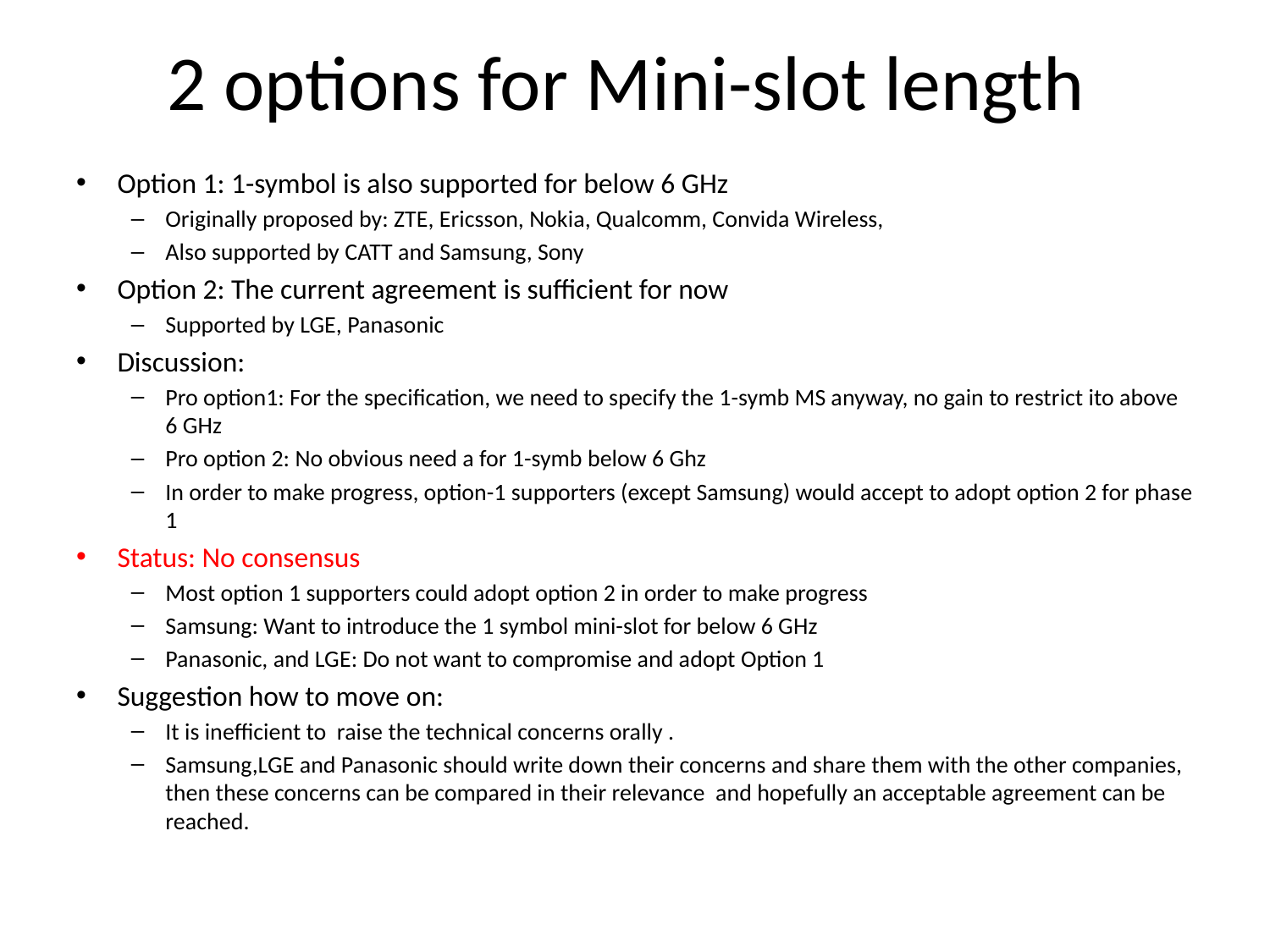

# 2 options for Mini-slot length
Option 1: 1-symbol is also supported for below 6 GHz
Originally proposed by: ZTE, Ericsson, Nokia, Qualcomm, Convida Wireless,
Also supported by CATT and Samsung, Sony
Option 2: The current agreement is sufficient for now
Supported by LGE, Panasonic
Discussion:
Pro option1: For the specification, we need to specify the 1-symb MS anyway, no gain to restrict ito above 6 GHz
Pro option 2: No obvious need a for 1-symb below 6 Ghz
In order to make progress, option-1 supporters (except Samsung) would accept to adopt option 2 for phase 1
Status: No consensus
Most option 1 supporters could adopt option 2 in order to make progress
Samsung: Want to introduce the 1 symbol mini-slot for below 6 GHz
Panasonic, and LGE: Do not want to compromise and adopt Option 1
Suggestion how to move on:
It is inefficient to  raise the technical concerns orally .
Samsung,LGE and Panasonic should write down their concerns and share them with the other companies, then these concerns can be compared in their relevance  and hopefully an acceptable agreement can be reached.